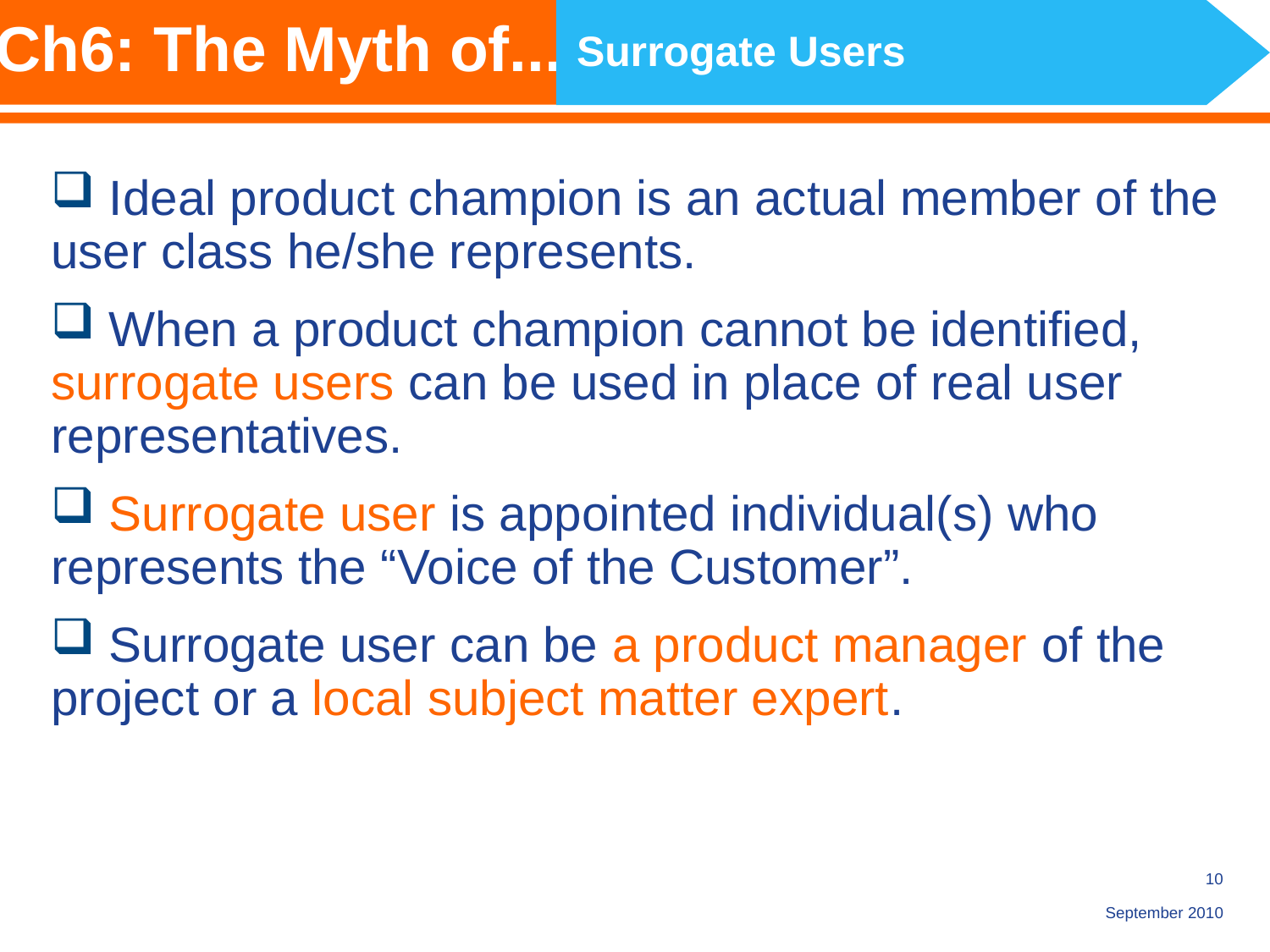

Ch6: The Myth of...
Surrogate Users

 Ideal product champion is an actual member of the user class he/she represents.
 When a product champion cannot be identified, surrogate users can be used in place of real user representatives.
 Surrogate user is appointed individual(s) who represents the “Voice of the Customer”.
 Surrogate user can be a product manager of the project or a local subject matter expert.